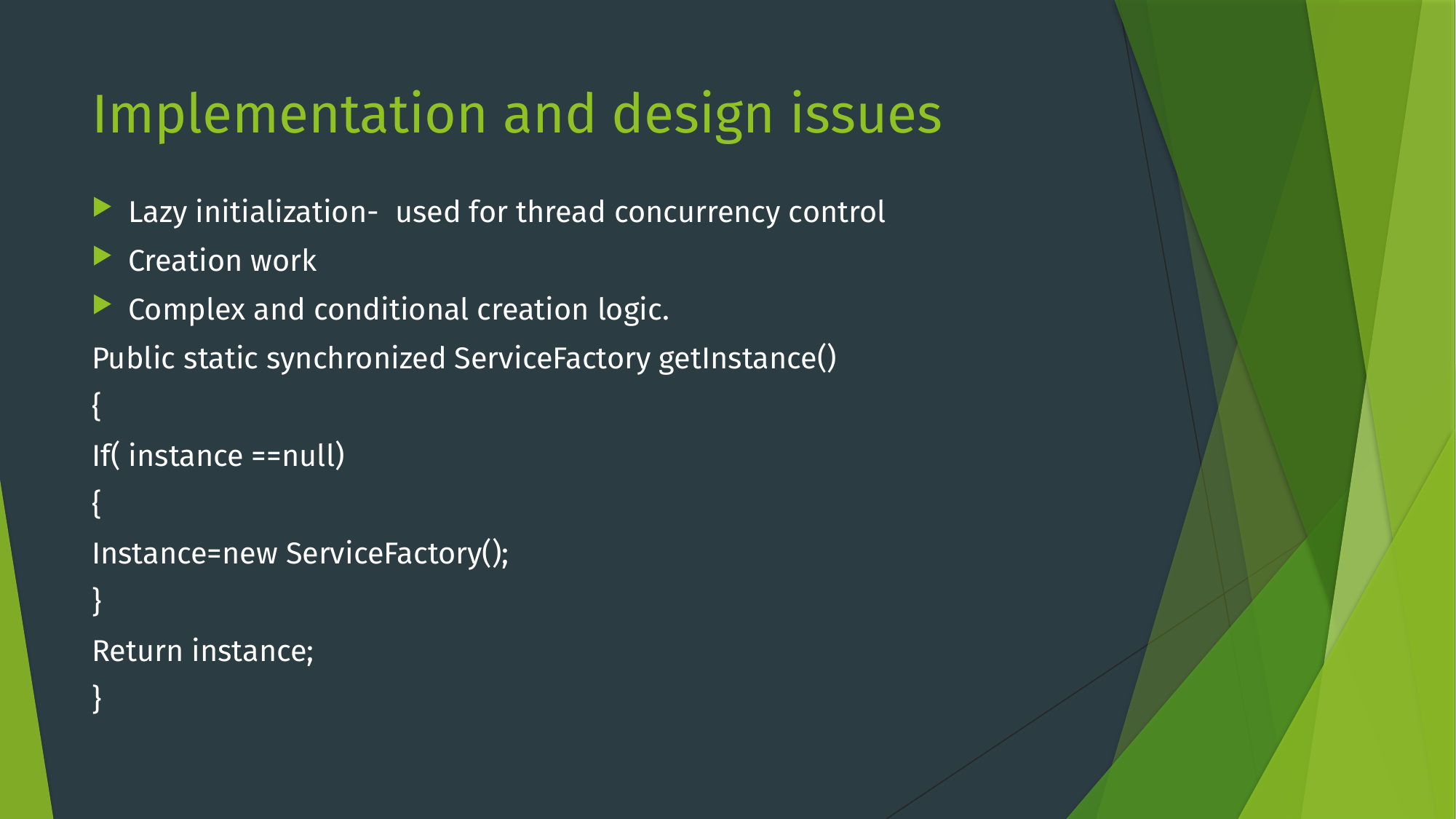

# Implementation and design issues
Lazy initialization-  used for thread concurrency control
Creation work
Complex and conditional creation logic.
Public static synchronized ServiceFactory getInstance()
{
If( instance ==null)
{
Instance=new ServiceFactory();
}
Return instance;
}